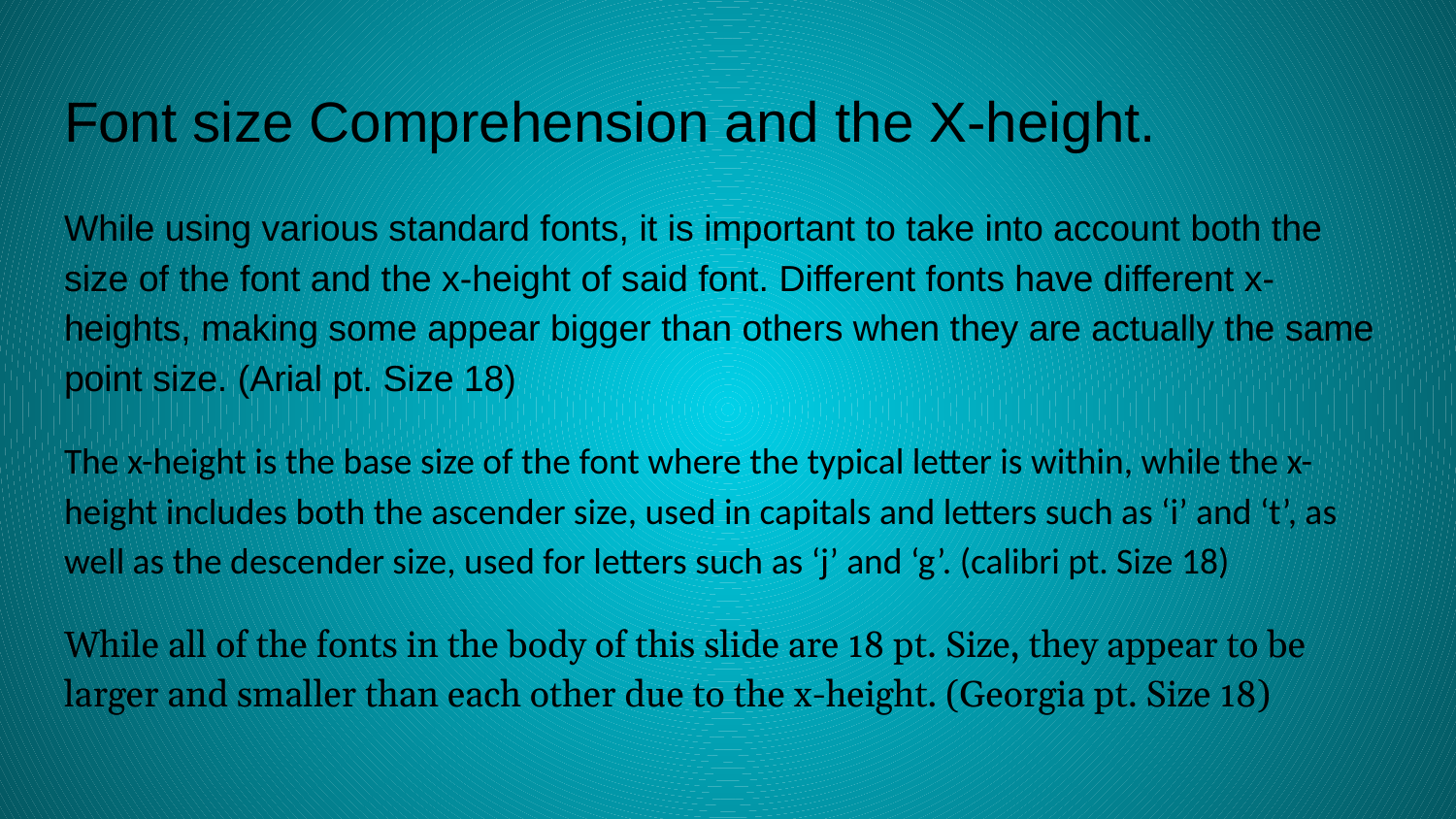

# Font size Comprehension and the X-height.
While using various standard fonts, it is important to take into account both the size of the font and the x-height of said font. Different fonts have different x-heights, making some appear bigger than others when they are actually the same point size. (Arial pt. Size 18)
The x-height is the base size of the font where the typical letter is within, while the x-height includes both the ascender size, used in capitals and letters such as ‘i’ and ‘t’, as well as the descender size, used for letters such as ‘j’ and ‘g’. (calibri pt. Size 18)
While all of the fonts in the body of this slide are 18 pt. Size, they appear to be larger and smaller than each other due to the x-height. (Georgia pt. Size 18)